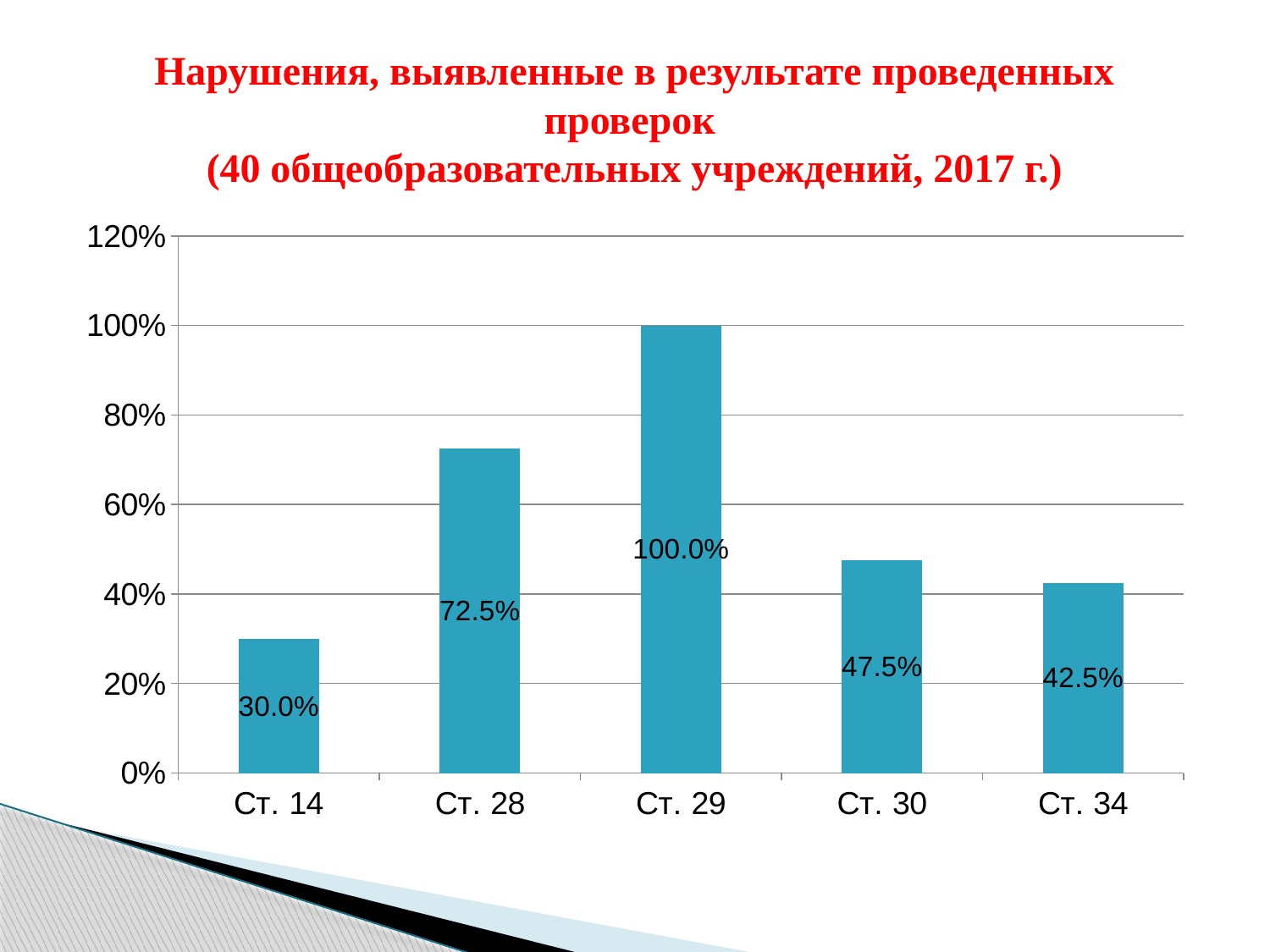

# Нарушения, выявленные в результате проведенных проверок (40 общеобразовательных учреждений, 2017 г.)

### Chart

| Category | Ряд 1 |
|---|---|
| Ст. 14 | 0.3000000000000001 |
| Ст. 28 | 0.7250000000000002 |
| Ст. 29 | 1.0 |
| Ст. 30 | 0.4750000000000001 |
| Ст. 34 | 0.42500000000000016 |